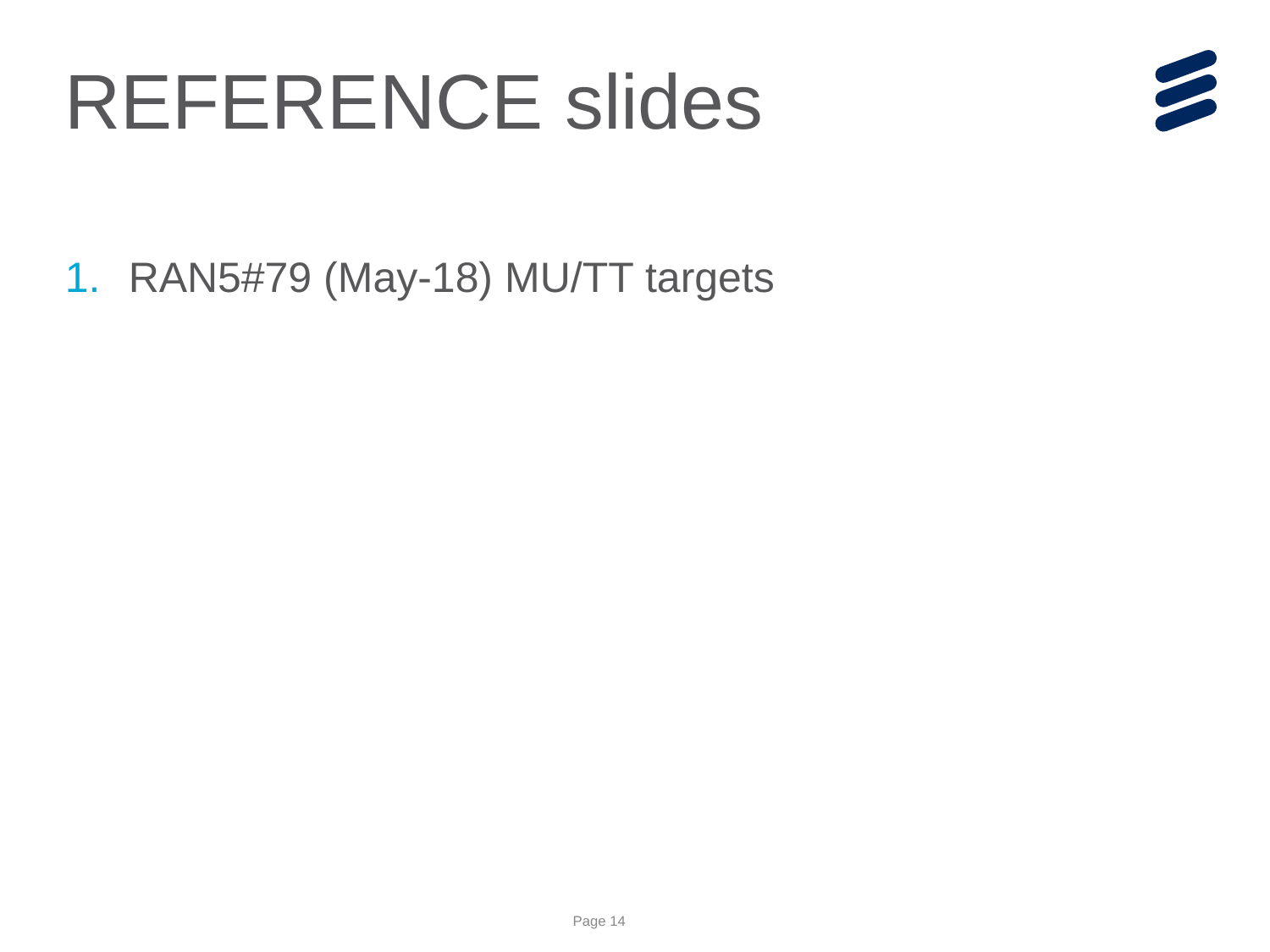

# REFERENCE slides
RAN5#79 (May-18) MU/TT targets